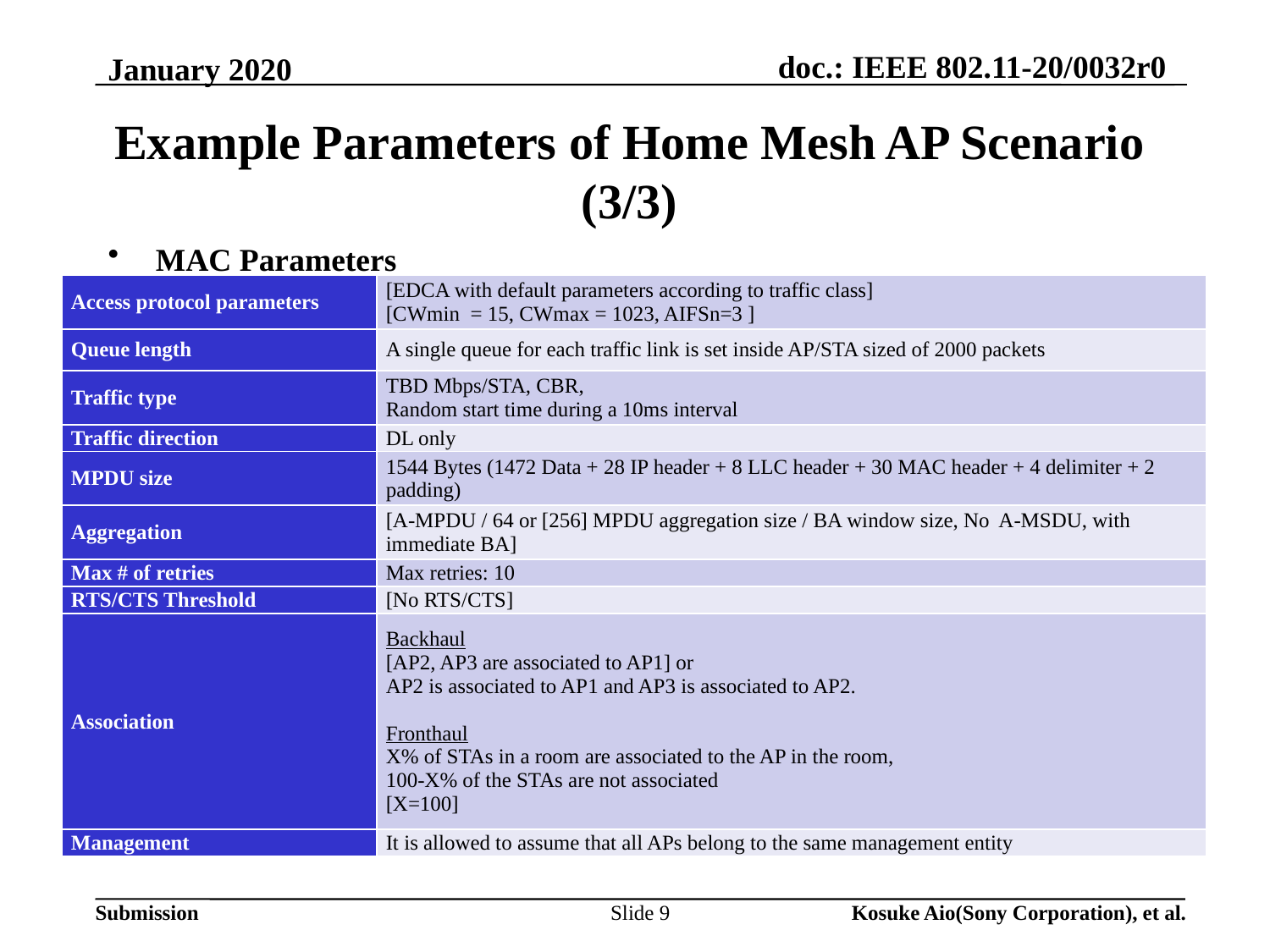

# Example Parameters of Home Mesh AP Scenario (3/3)
MAC Parameters
| Access protocol parameters | [EDCA with default parameters according to traffic class] [CWmin = 15, CWmax = 1023, AIFSn=3 ] |
| --- | --- |
| Queue length | A single queue for each traffic link is set inside AP/STA sized of 2000 packets |
| Traffic type | TBD Mbps/STA, CBR, Random start time during a 10ms interval |
| Traffic direction | DL only |
| MPDU size | 1544 Bytes (1472 Data + 28 IP header + 8 LLC header + 30 MAC header + 4 delimiter + 2 padding) |
| Aggregation | [A-MPDU / 64 or [256] MPDU aggregation size / BA window size, No A-MSDU, with immediate BA] |
| Max # of retries | Max retries: 10 |
| RTS/CTS Threshold | [No RTS/CTS] |
| Association | Backhaul [AP2, AP3 are associated to AP1] or AP2 is associated to AP1 and AP3 is associated to AP2.   Fronthaul X% of STAs in a room are associated to the AP in the room, 100-X% of the STAs are not associated [X=100] |
| Management | It is allowed to assume that all APs belong to the same management entity |
Slide 9
Kosuke Aio(Sony Corporation), et al.